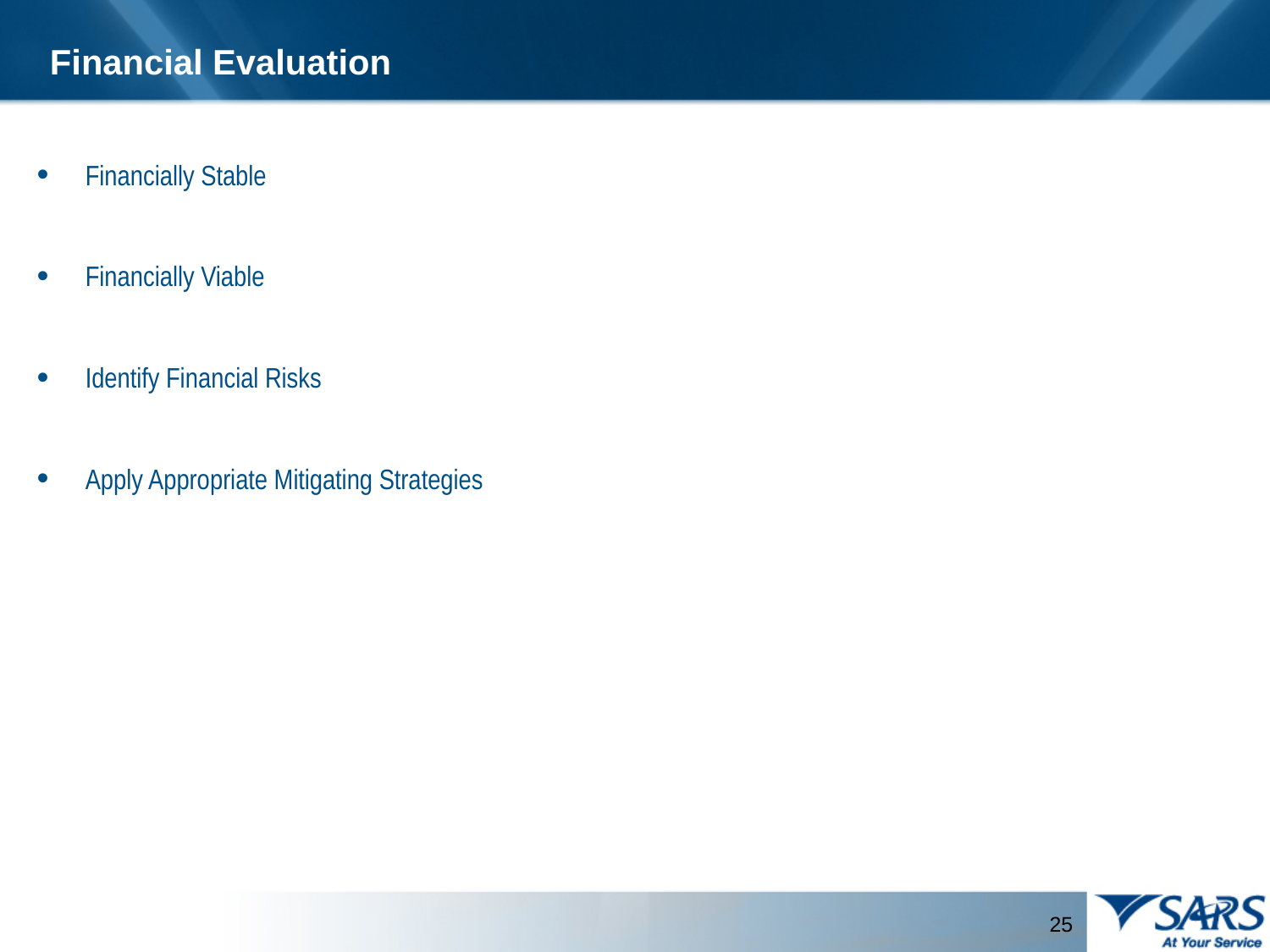

Financial Evaluation

Financially Stable

Financially Viable

Identify Financial Risks

Apply Appropriate Mitigating Strategies
     25